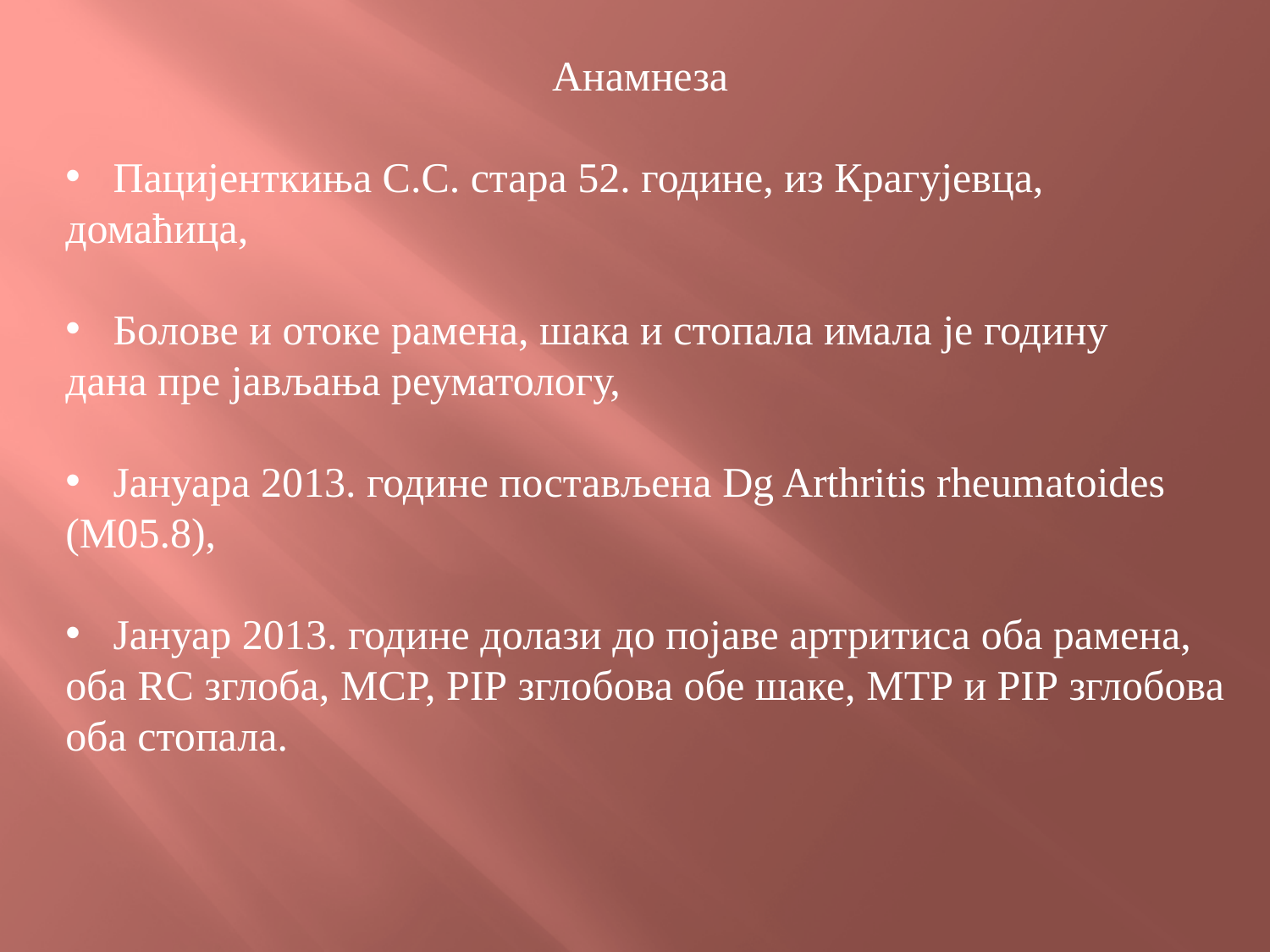

Анамнеза

Пацијенткиња С.С. стара 52. године, из Крагујевца,
домаћица,

Болове и отоке рамена, шака и стопала имала је годину
дана пре јављања реуматологу,

Јануара 2013. године постављена Dg Arthritis rheumatoides
(М05.8),

Јануар 2013. године долази до појаве артритиса оба рамена,
оба RC зглоба, MCP, PIP зглобова обе шаке, MTP и PIP зглобова оба стопала.